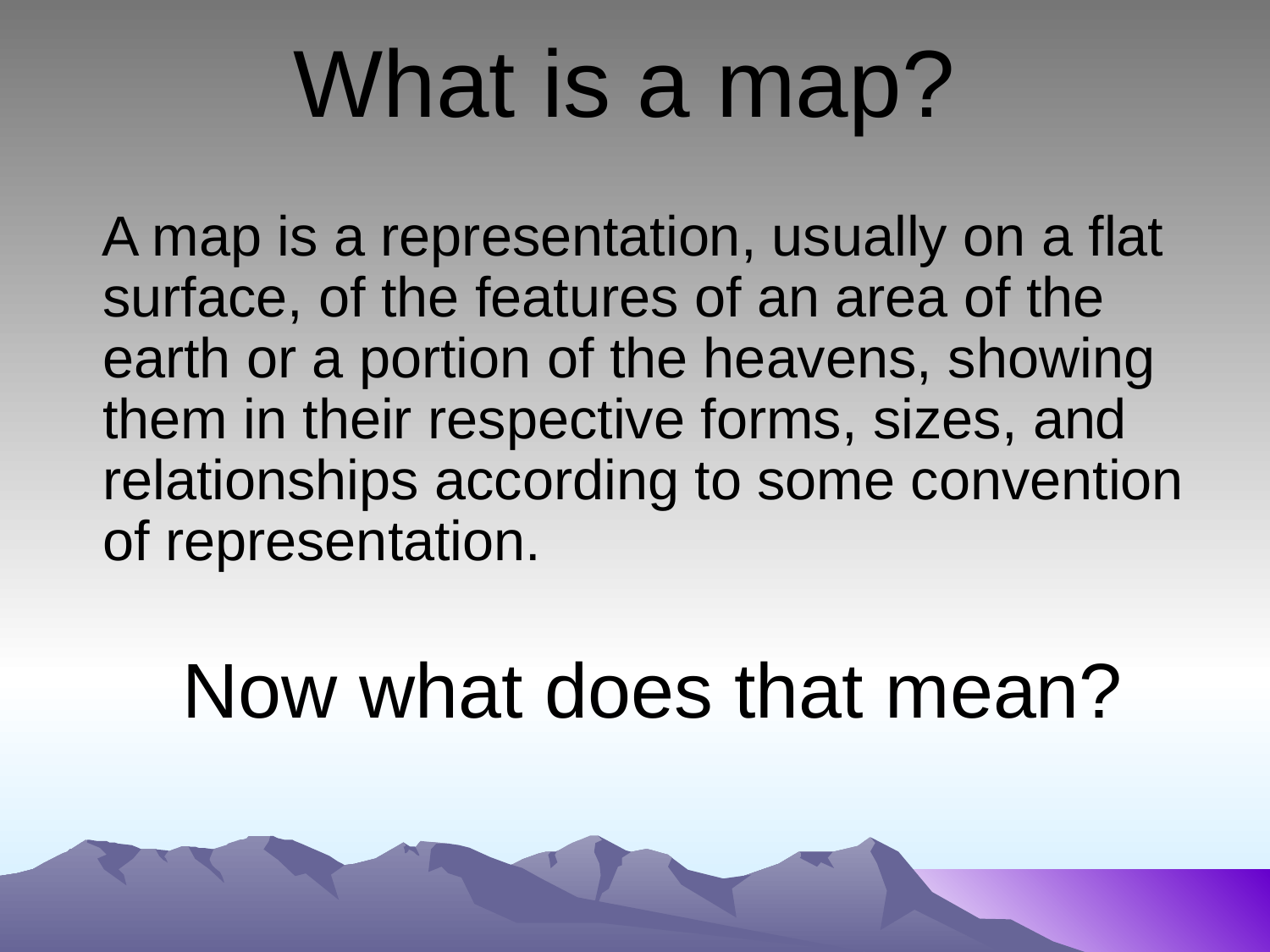

# What is a map?
   A map is a representation, usually on a flat surface, of the features of an area of the earth or a portion of the heavens, showing them in their respective forms, sizes, and relationships according to some convention of representation.

  Now what does that mean?